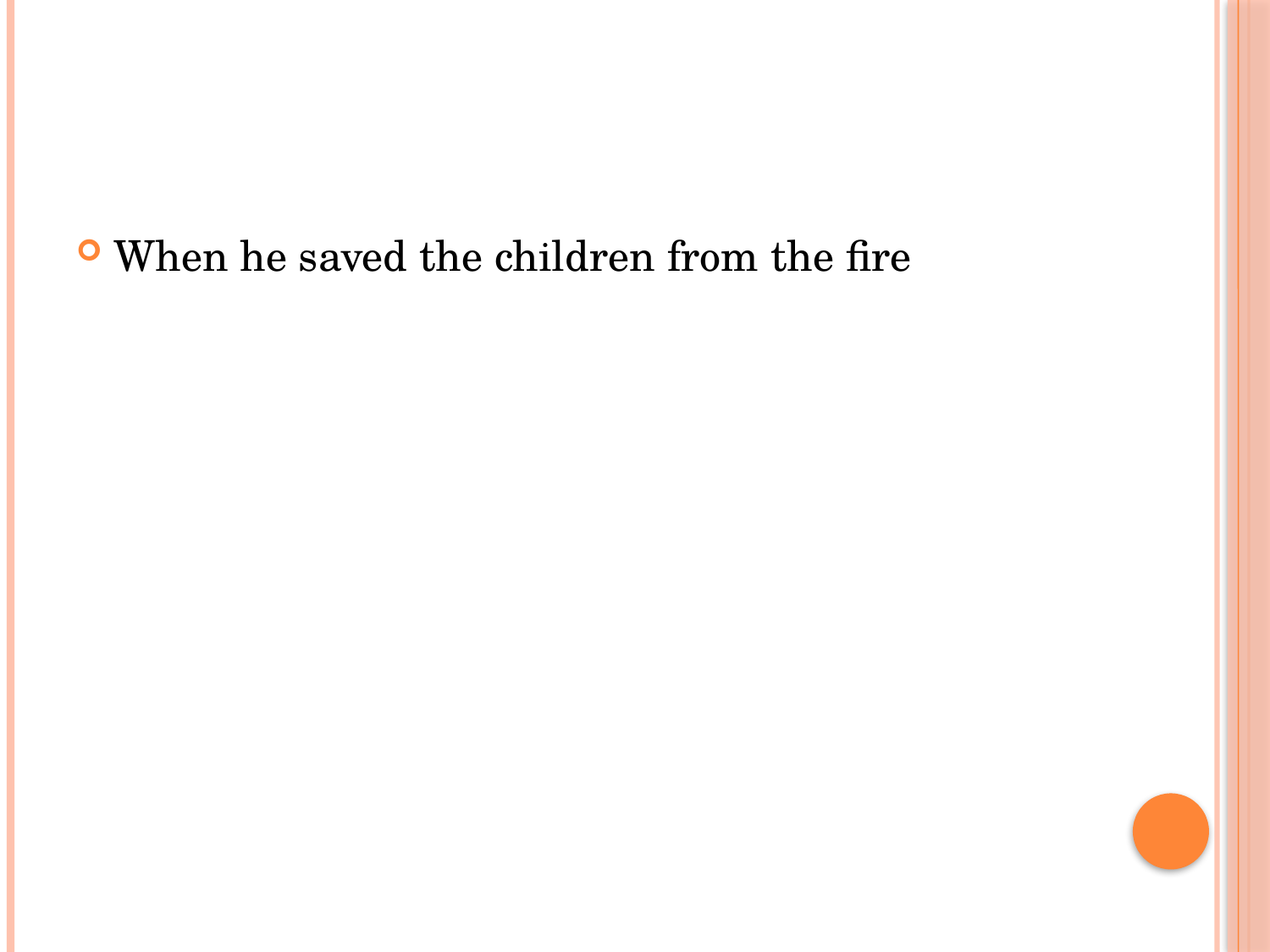

#
When he saved the children from the fire